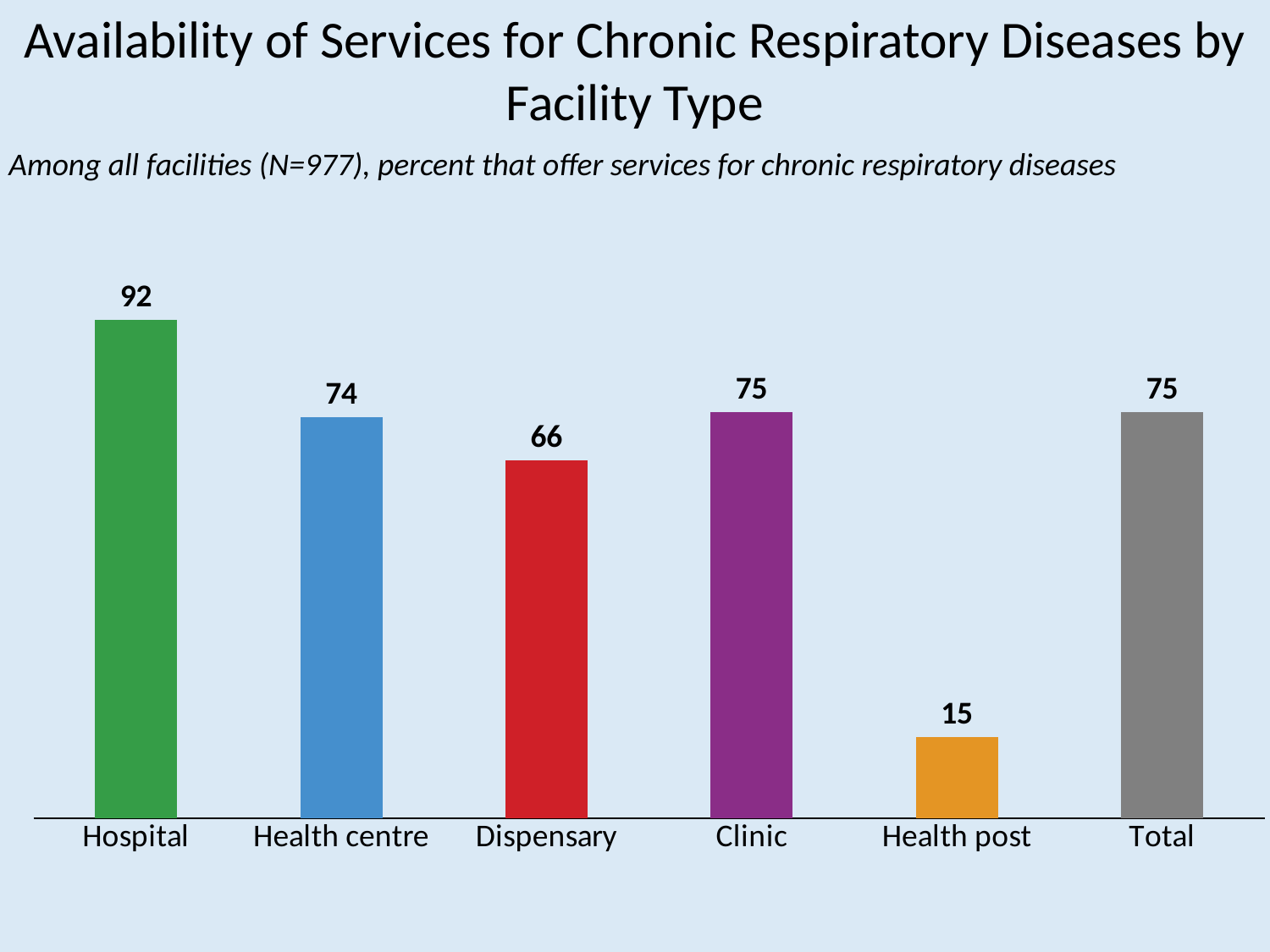

Availability of Services for Chronic Respiratory Diseases by Facility Type
Among all facilities (N=977), percent that offer services for chronic respiratory diseases

### Chart

| Category | CRD |
|---|---|
| Hospital | 92.0 |
| Health centre | 74.0 |
| Dispensary | 66.0 |
| Clinic | 75.0 |
| Health post | 15.0 |
| Total | 75.0 |